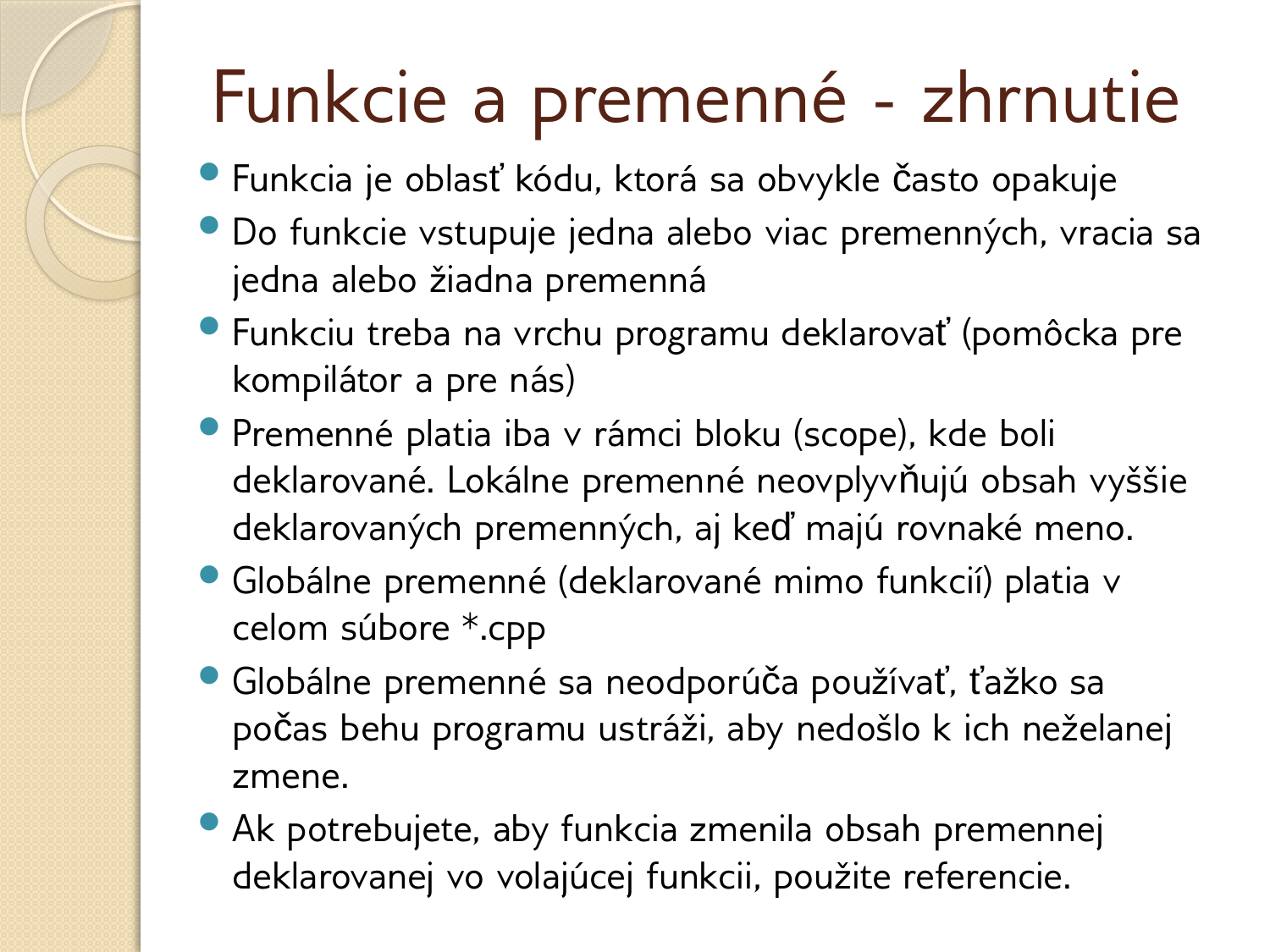

# Funkcie a premenné - zhrnutie
Funkcia je oblasť kódu, ktorá sa obvykle často opakuje
Do funkcie vstupuje jedna alebo viac premenných, vracia sa jedna alebo žiadna premenná
Funkciu treba na vrchu programu deklarovať (pomôcka pre kompilátor a pre nás)
Premenné platia iba v rámci bloku (scope), kde boli deklarované. Lokálne premenné neovplyvňujú obsah vyššie deklarovaných premenných, aj keď majú rovnaké meno.
Globálne premenné (deklarované mimo funkcií) platia v celom súbore *.cpp
Globálne premenné sa neodporúča používať, ťažko sa počas behu programu ustráži, aby nedošlo k ich neželanej zmene.
Ak potrebujete, aby funkcia zmenila obsah premennej deklarovanej vo volajúcej funkcii, použite referencie.